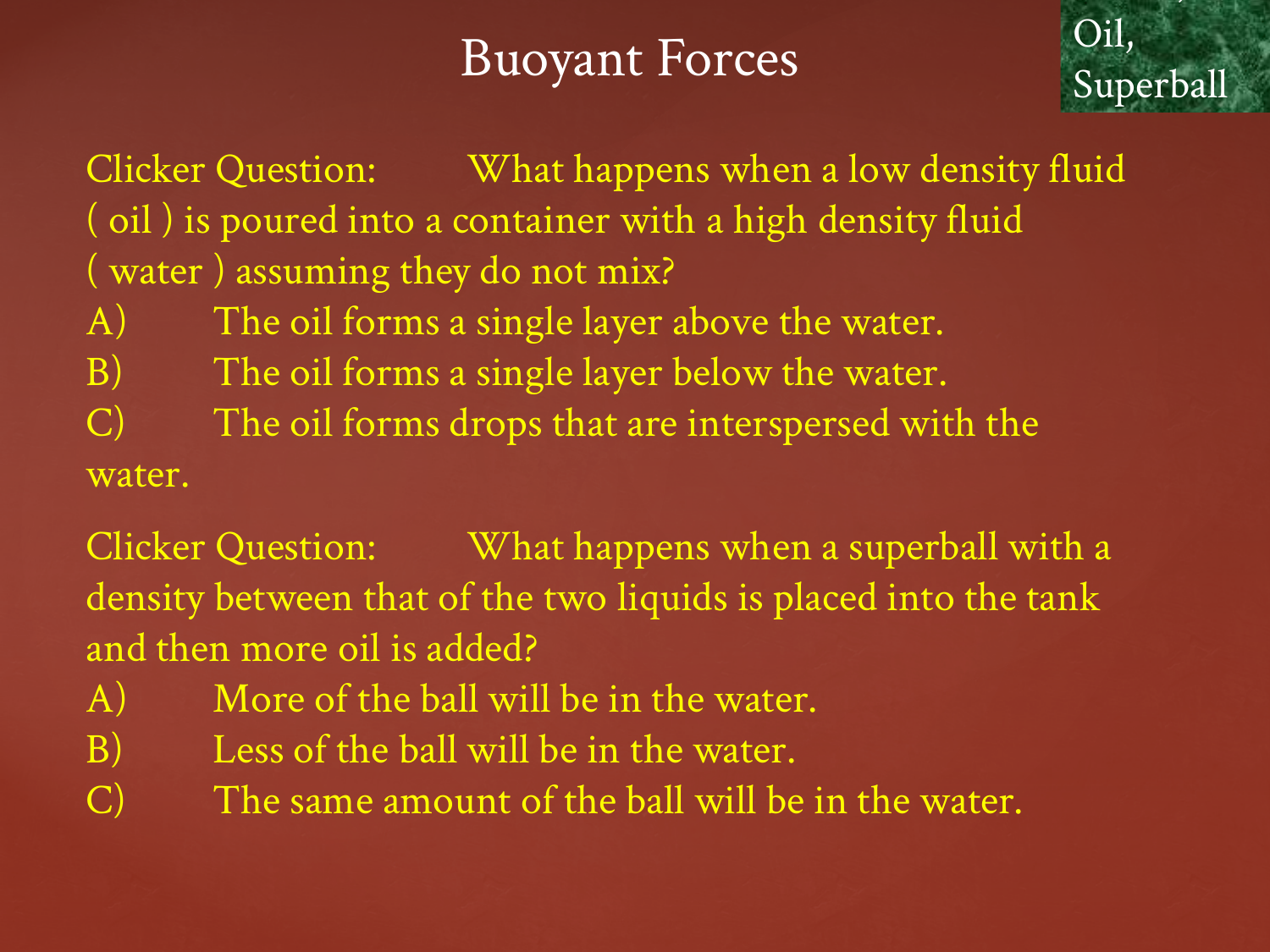

Water, Oil, Superball
Buoyant Forces
Clicker Question:	What happens when a low density fluid ( oil ) is poured into a container with a high density fluid           ( water ) assuming they do not mix?
A)	The oil forms a single layer above the water.
B)	The oil forms a single layer below the water.
C)	The oil forms drops that are interspersed with the 	water.
Clicker Question:	What happens when a superball with a density between that of the two liquids is placed into the tank and then more oil is added?
A)	More of the ball will be in the water.
B)	Less of the ball will be in the water.
C)	The same amount of the ball will be in the water.